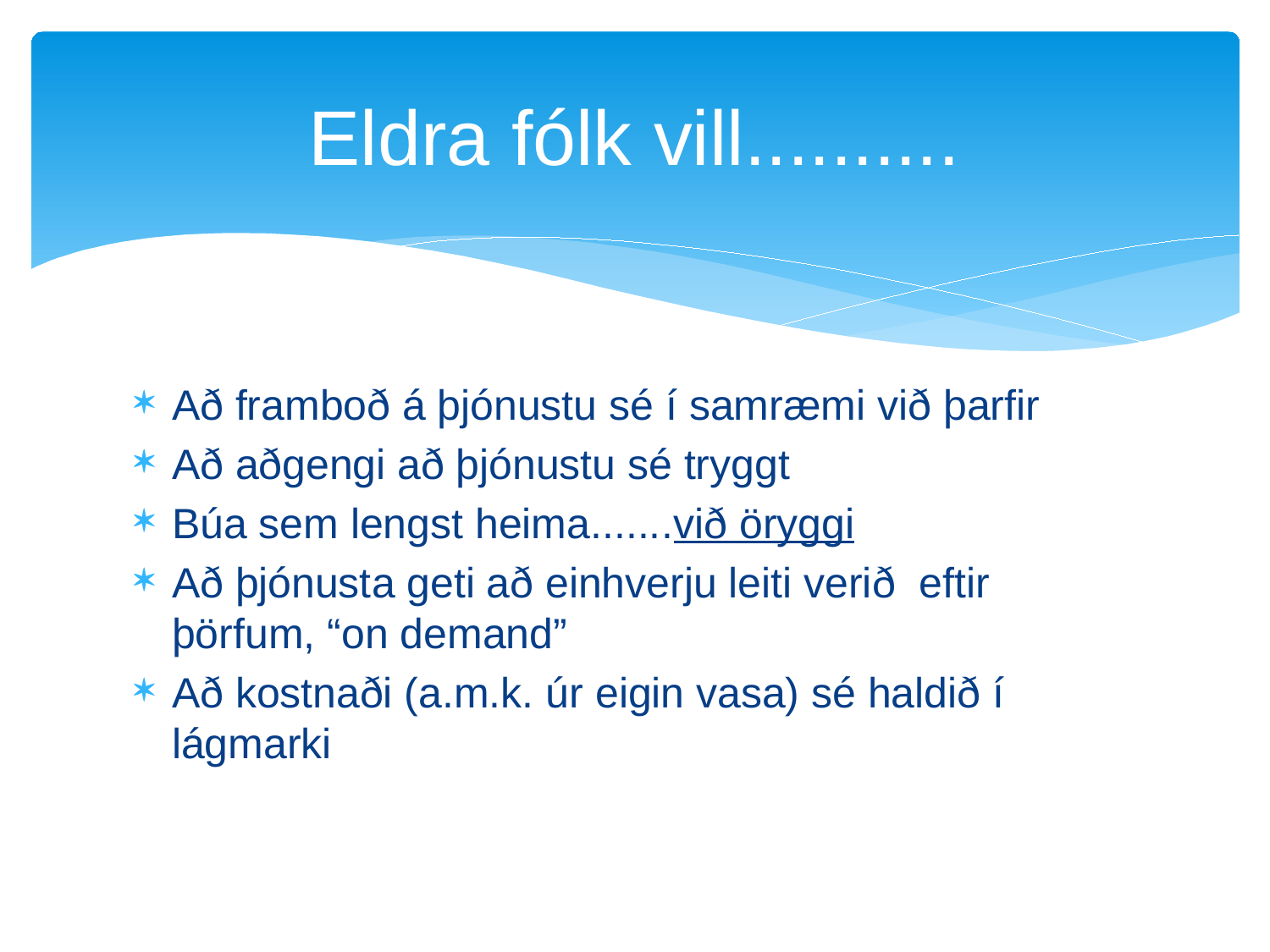

# Eldra fólk vill..........
Að framboð á þjónustu sé í samræmi við þarfir
Að aðgengi að þjónustu sé tryggt
Búa sem lengst heima.......við öryggi
Að þjónusta geti að einhverju leiti verið  eftir þörfum, “on demand”
Að kostnaði (a.m.k. úr eigin vasa) sé haldið í lágmarki